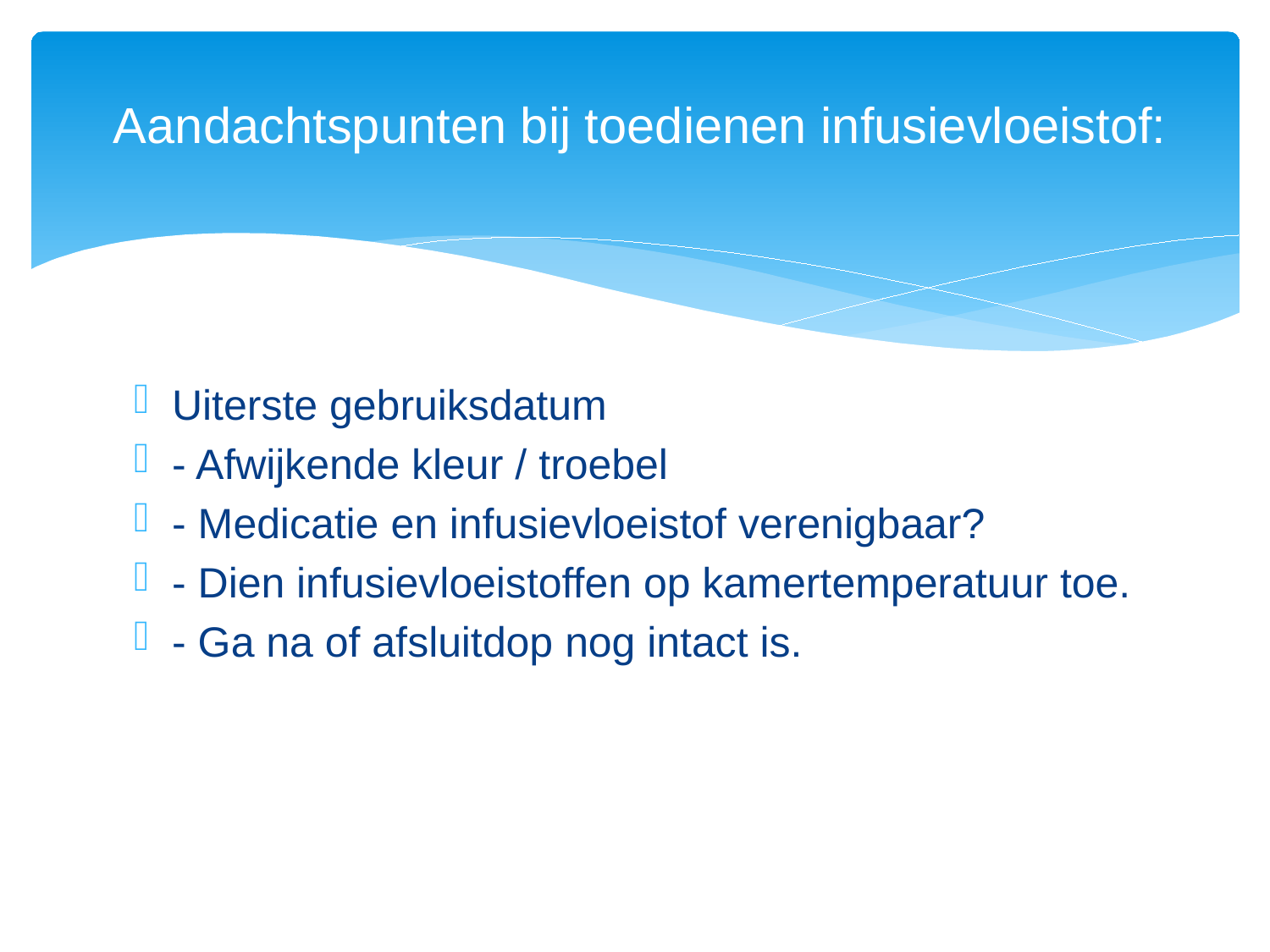

# Aandachtspunten bij toedienen infusievloeistof:
Uiterste gebruiksdatum
- Afwijkende kleur / troebel
- Medicatie en infusievloeistof verenigbaar?
- Dien infusievloeistoffen op kamertemperatuur toe.
- Ga na of afsluitdop nog intact is.